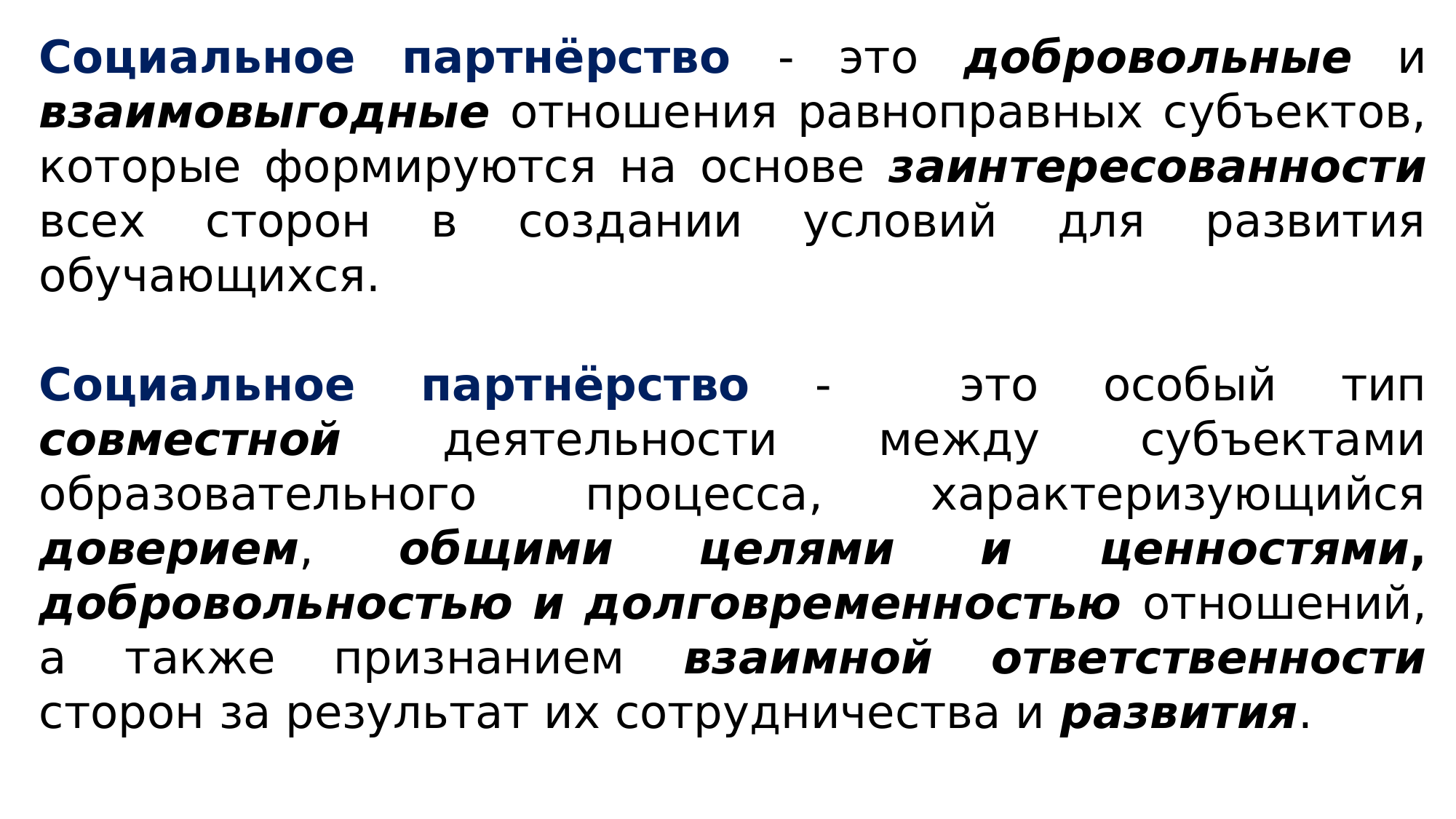

Социальное партнёрство - это добровольные и взаимовыгодные отношения равноправных субъектов, которые формируются на основе заинтересованности всех сторон в создании условий для развития обучающихся.

Социальное партнёрство -  это особый тип совместной деятельности между субъектами образовательного процесса, характеризующийся доверием, общими целями и ценностями, добровольностью и долговременностью отношений, а также признанием взаимной ответственности сторон за результат их сотрудничества и развития.